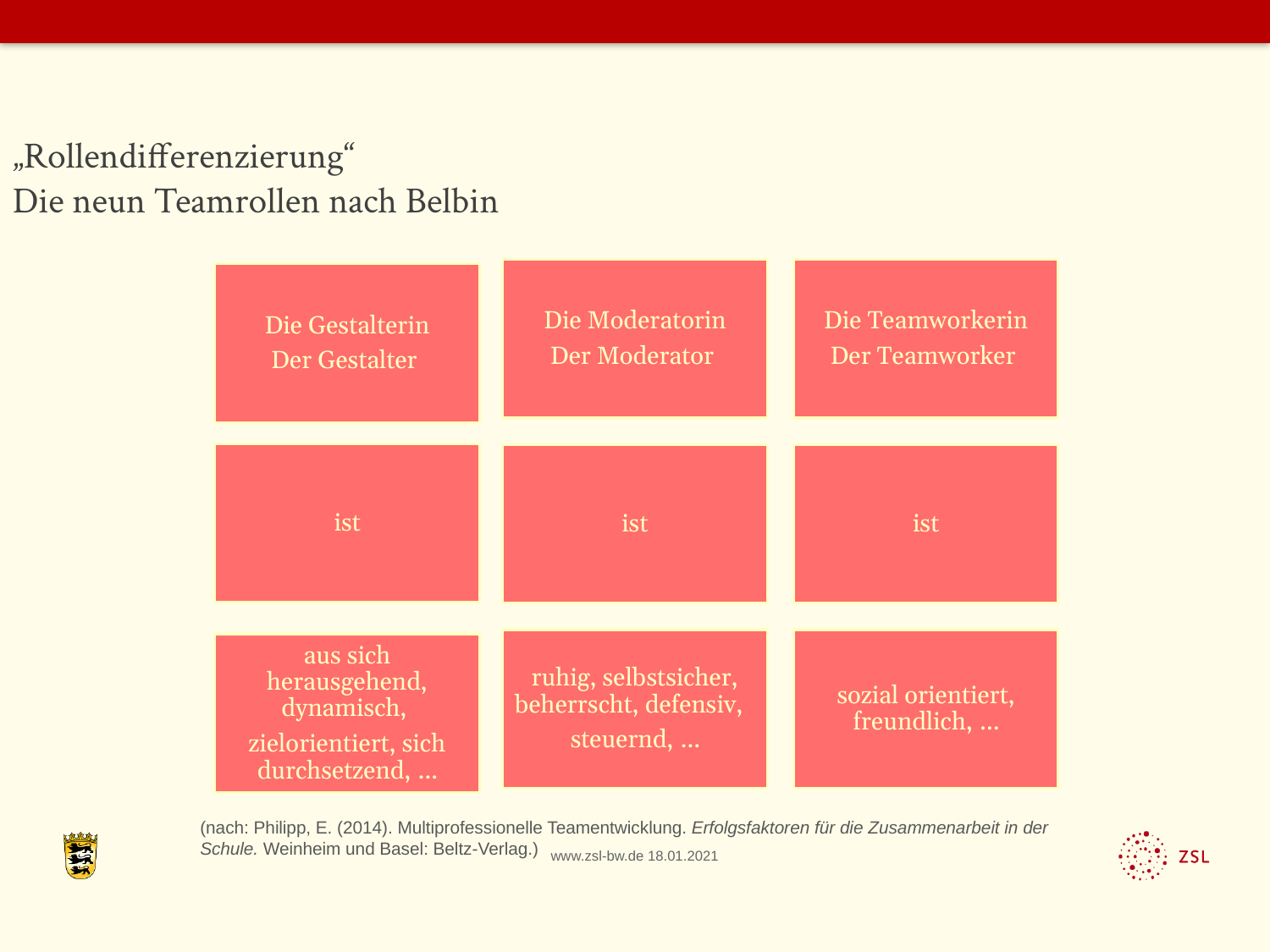

# „Rollendifferenzierung“ Die neun Teamrollen nach Belbin
aus sich herausgehend, dynamisch,
zielorientiert, sich durchsetzend, …
Die Moderatorin
Der Moderator
Die Teamworkerin
Der Teamworker
Die Gestalterin
Der Gestalter
ist
ist
ist
ruhig, selbstsicher, beherrscht, defensiv,
steuernd, …
sozial orientiert, freundlich, …
(nach: Philipp, E. (2014). Multiprofessionelle Teamentwicklung. Erfolgsfaktoren für die Zusammenarbeit in der Schule. Weinheim und Basel: Beltz-Verlag.)